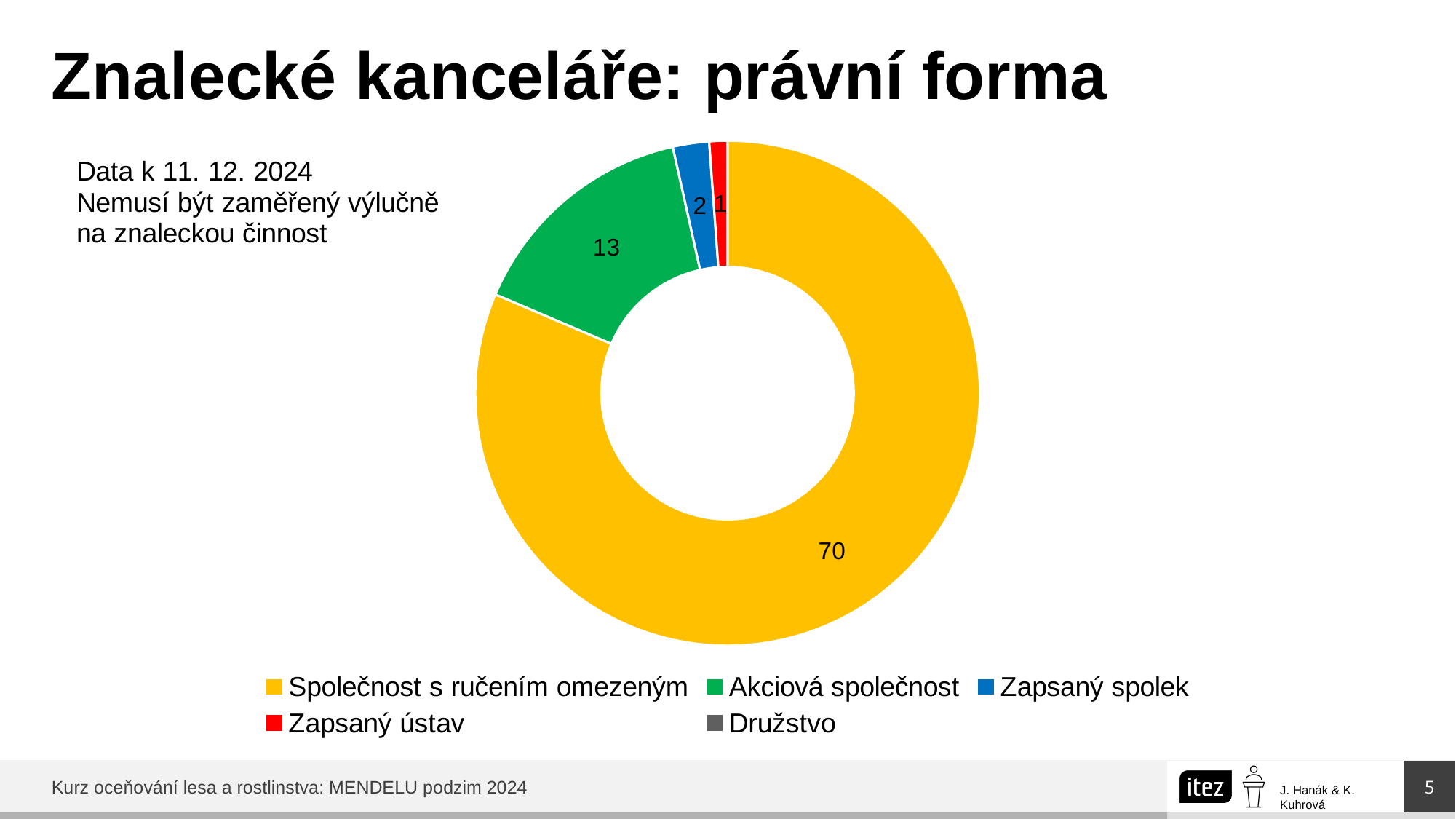

# Znalecké kanceláře: právní forma

### Chart

| Category | Sloupec1 |
|---|---|
| Společnost s ručením omezeným | 70.0 |
| Akciová společnost | 13.0 |
| Zapsaný spolek | 2.0 |
| Zapsaný ústav | 1.0 |
| Družstvo | 0.0 |
5
Kurz oceňování lesa a rostlinstva: MENDELU podzim 2024